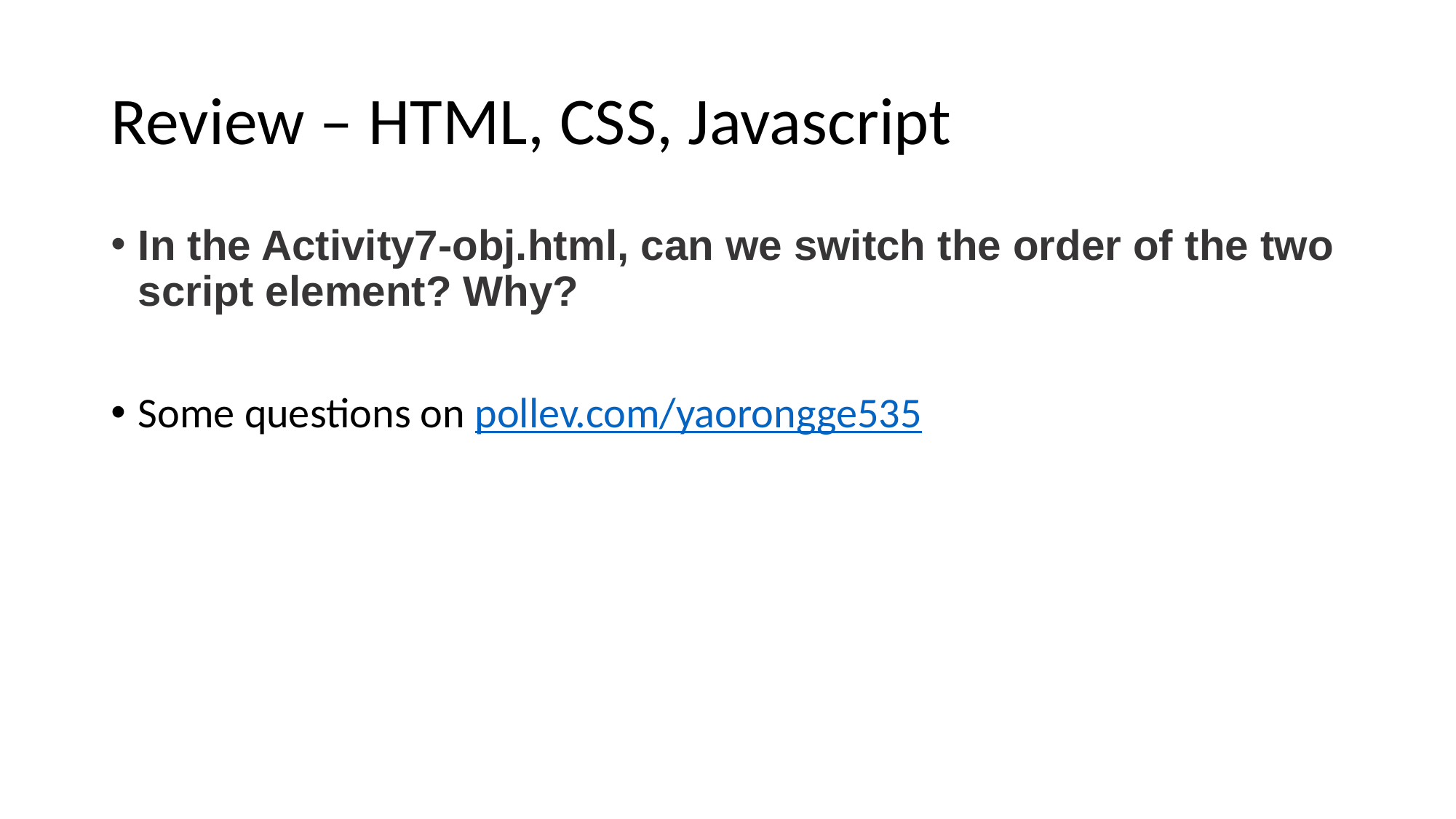

# Review – HTML, CSS, Javascript
In the Activity7-obj.html, can we switch the order of the two script element? Why?

Some questions on pollev.com/yaorongge535